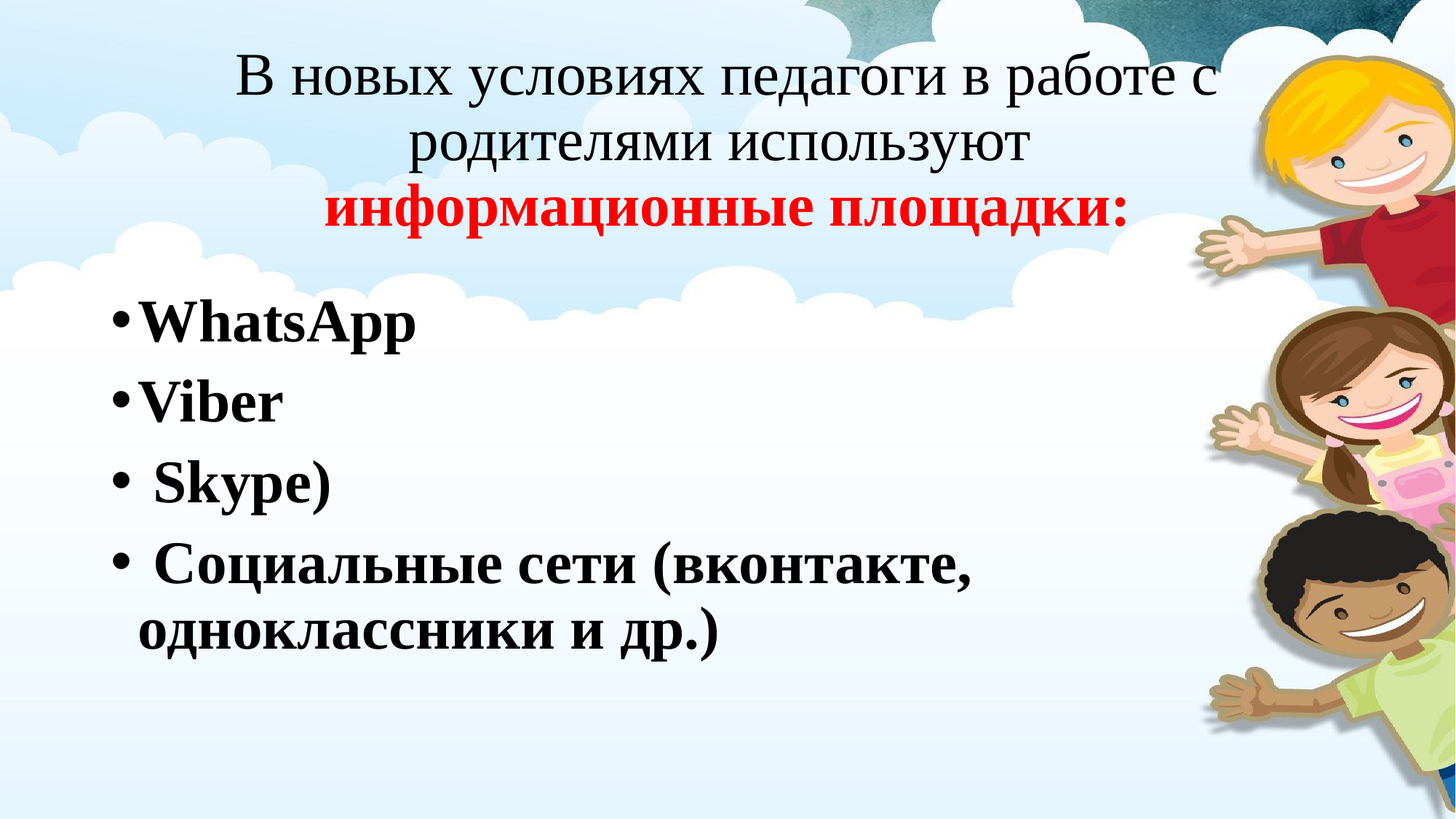

# В новых условиях педагоги в работе с родителями используют информационные площадки:
WhatsApp
Viber
 Skype)
 Социальные сети (вконтакте, одноклассники и др.)